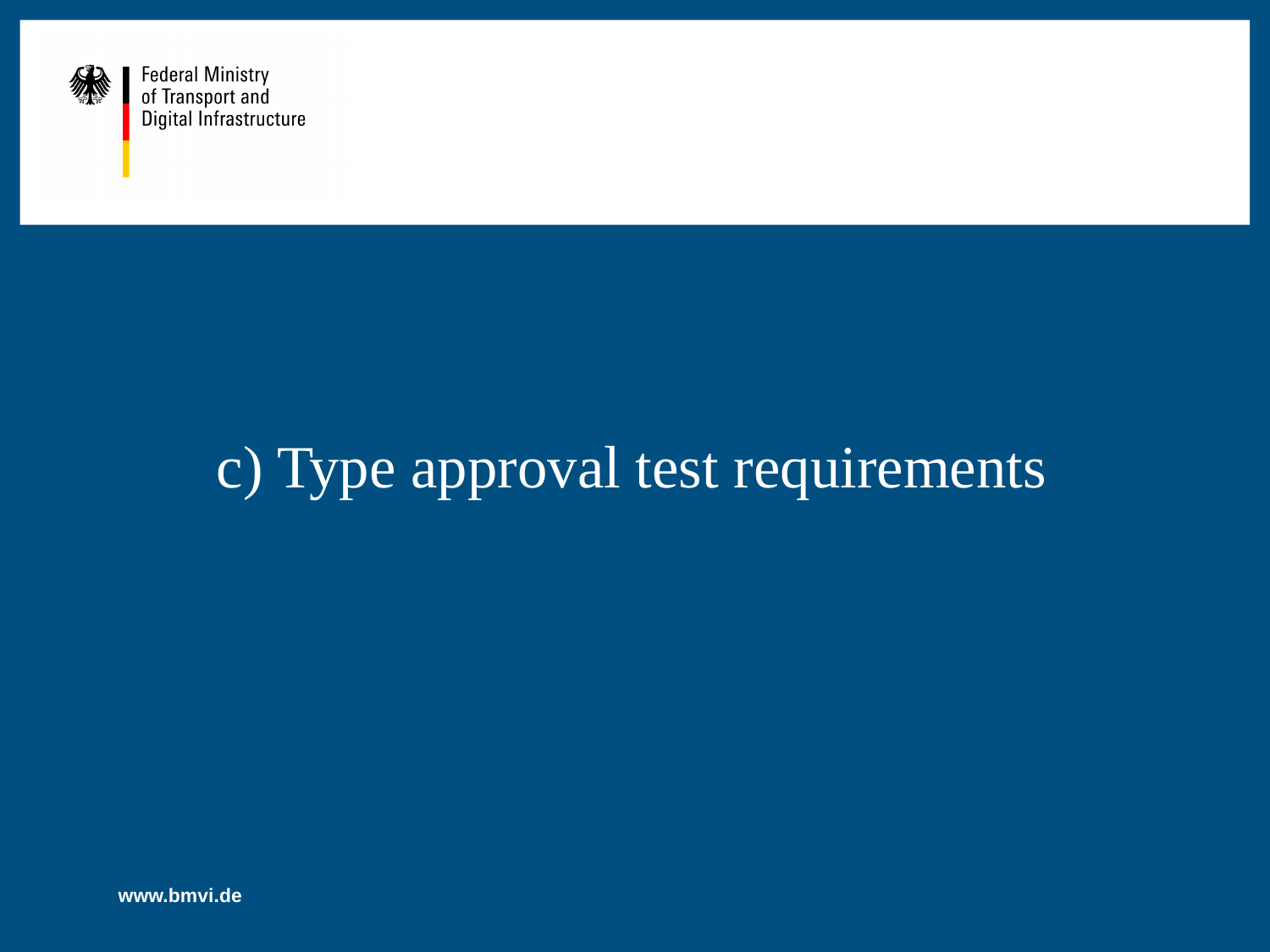

# c) Type approval test requirements
www.bmvi.de